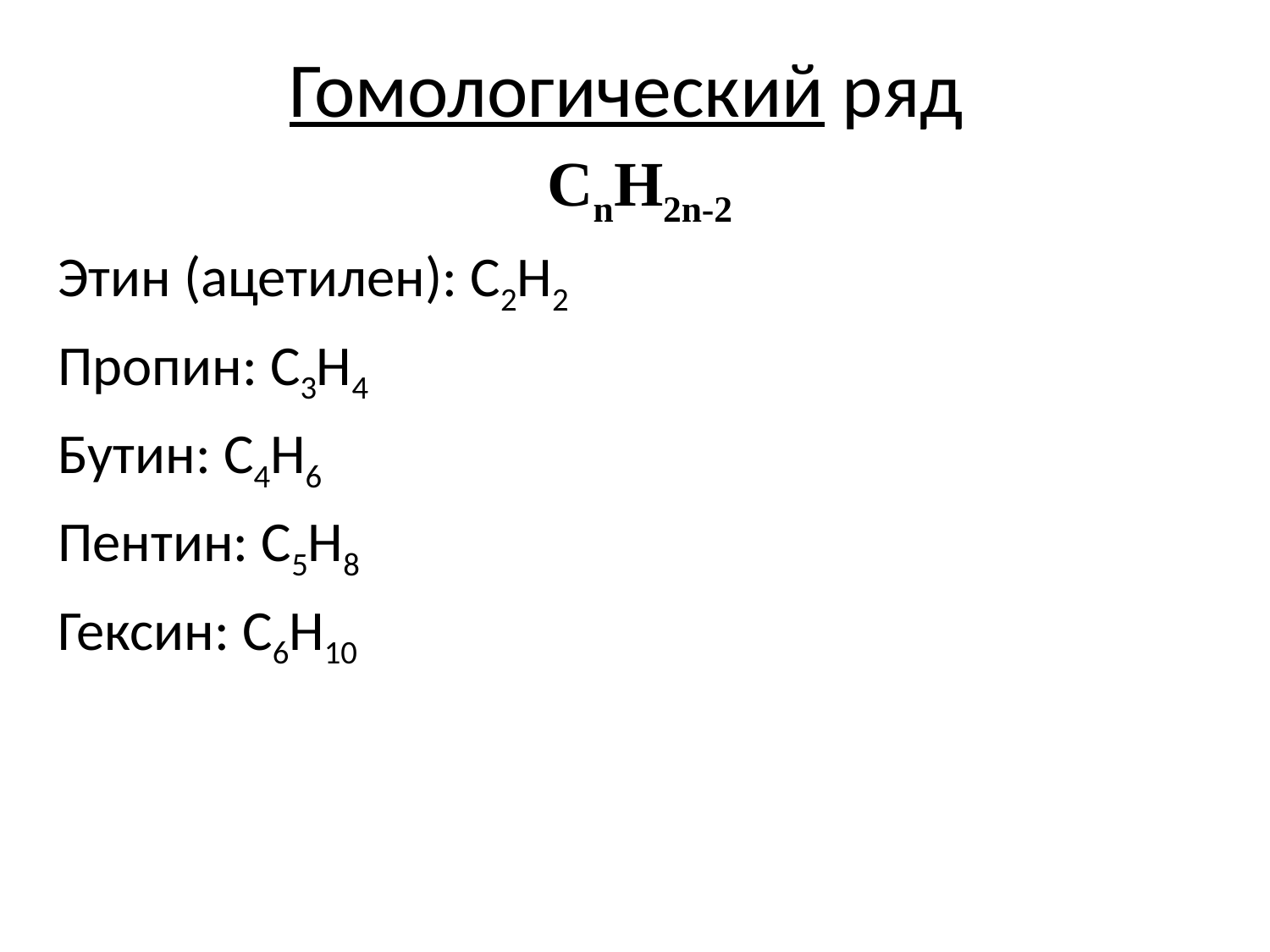

# Гомологический ряд
CnH2n-2
Этин (ацетилен): C2H2
Пропин: C3H4
Бутин: C4H6
Пентин: C5H8
Гексин: C6H10